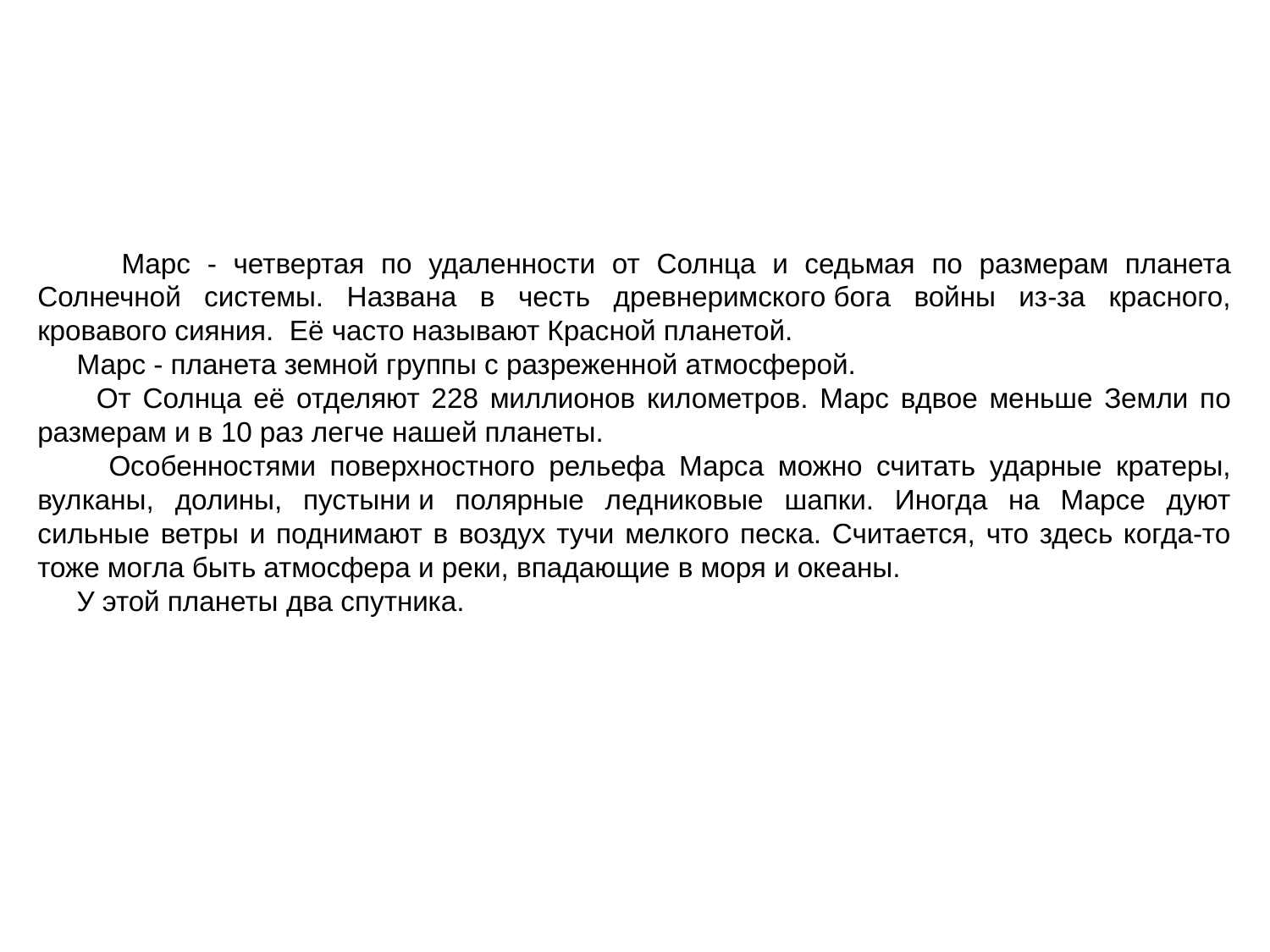

Марс - четвертая по удаленности от Солнца и седьмая по размерам планета Солнечной системы. Названа в честь древнеримского бога войны из-за красного, кровавого сияния.  Её часто называют Красной планетой.
     Марс - планета земной группы с разреженной атмосферой.
     От Солнца её отделяют 228 миллионов километров. Марс вдвое меньше Земли по размерам и в 10 раз легче нашей планеты.
     Особенностями поверхностного рельефа Марса можно считать ударные кратеры, вулканы, долины, пустыни и полярные ледниковые шапки. Иногда на Марсе дуют сильные ветры и поднимают в воздух тучи мелкого песка. Считается, что здесь когда-то тоже могла быть атмосфера и реки, впадающие в моря и океаны.
     У этой планеты два спутника.